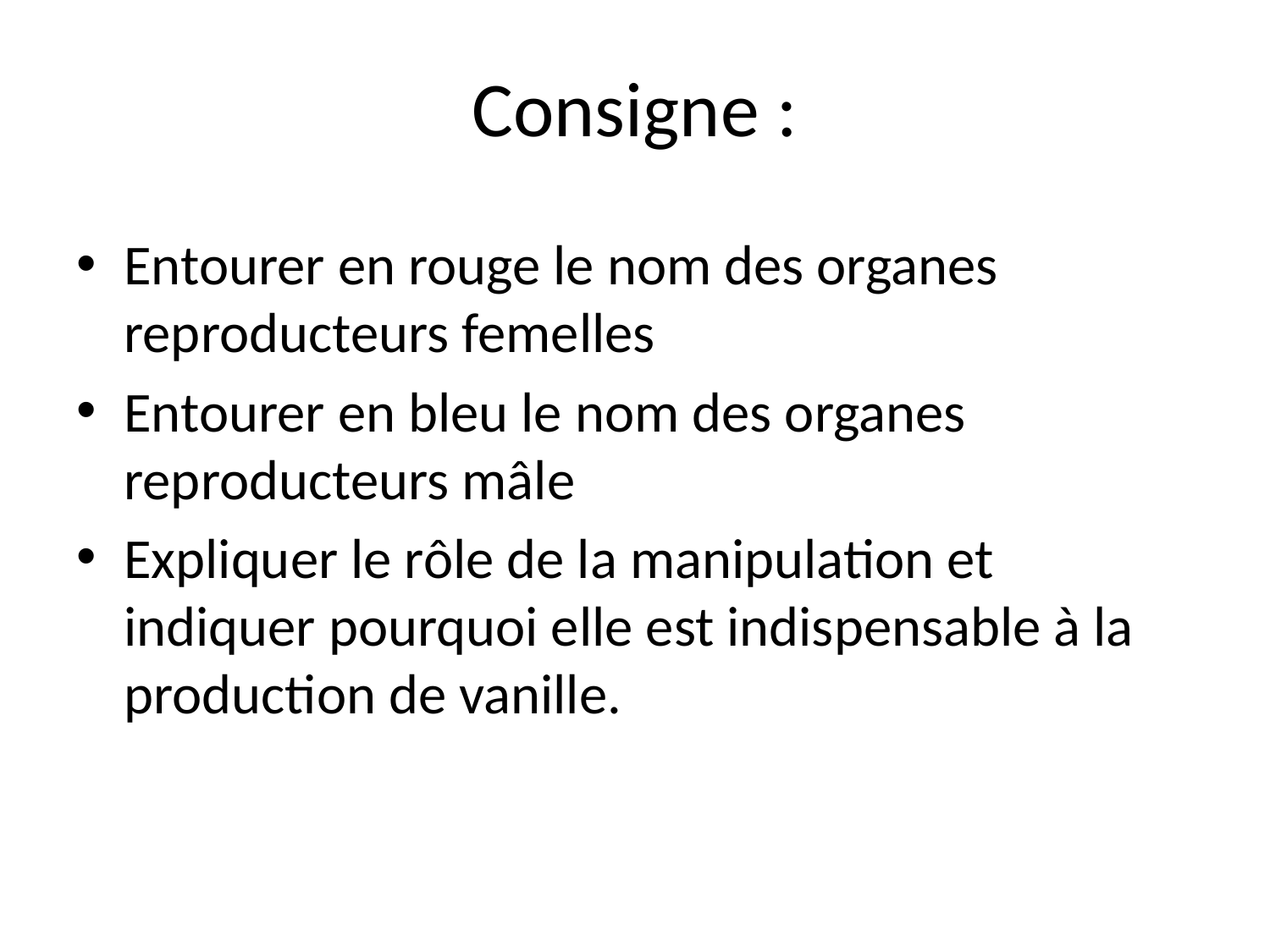

# Consigne :
Entourer en rouge le nom des organes reproducteurs femelles
Entourer en bleu le nom des organes reproducteurs mâle
Expliquer le rôle de la manipulation et indiquer pourquoi elle est indispensable à la production de vanille.